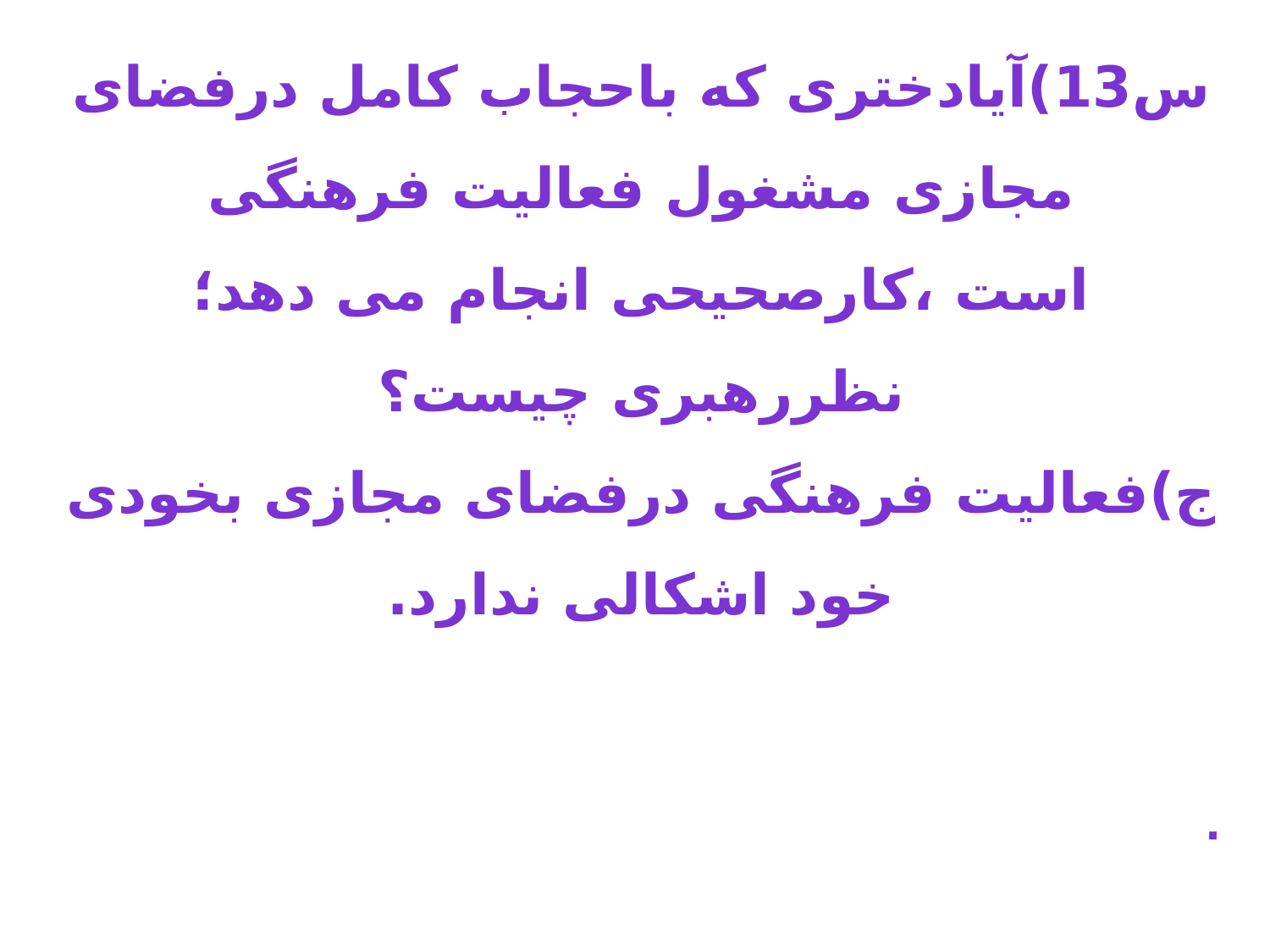

# س13)آیادختری که باحجاب کامل درفضای مجازی مشغول فعالیت فرهنگی است ،کارصحیحی انجام می دهد؛نظررهبری چیست؟ ج)فعالیت فرهنگی درفضای مجازی بخودی خود اشکالی ندارد.   .